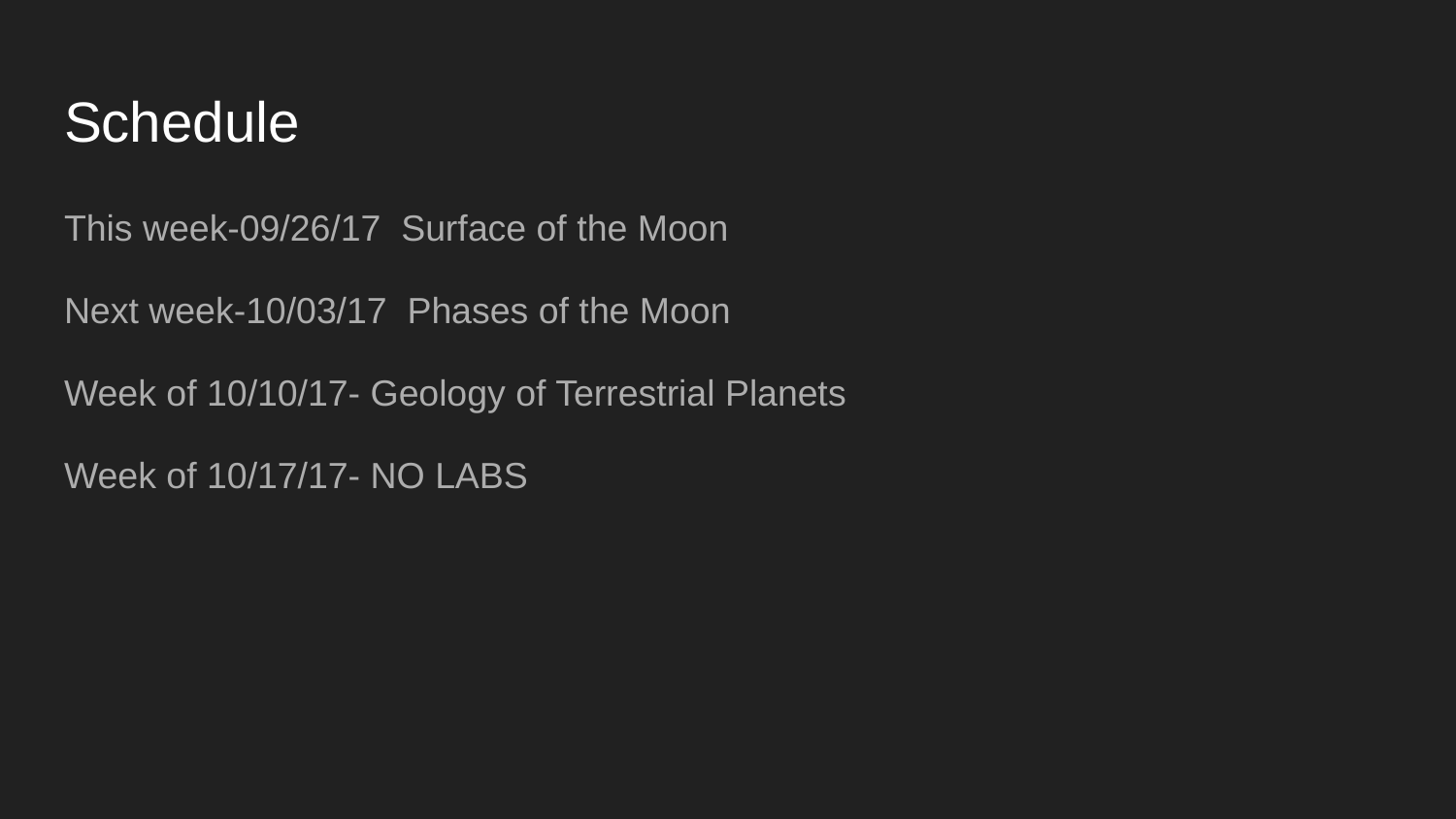

# Schedule
This week-09/26/17  Surface of the Moon
Next week-10/03/17  Phases of the Moon
Week of 10/10/17- Geology of Terrestrial Planets
Week of 10/17/17- NO LABS